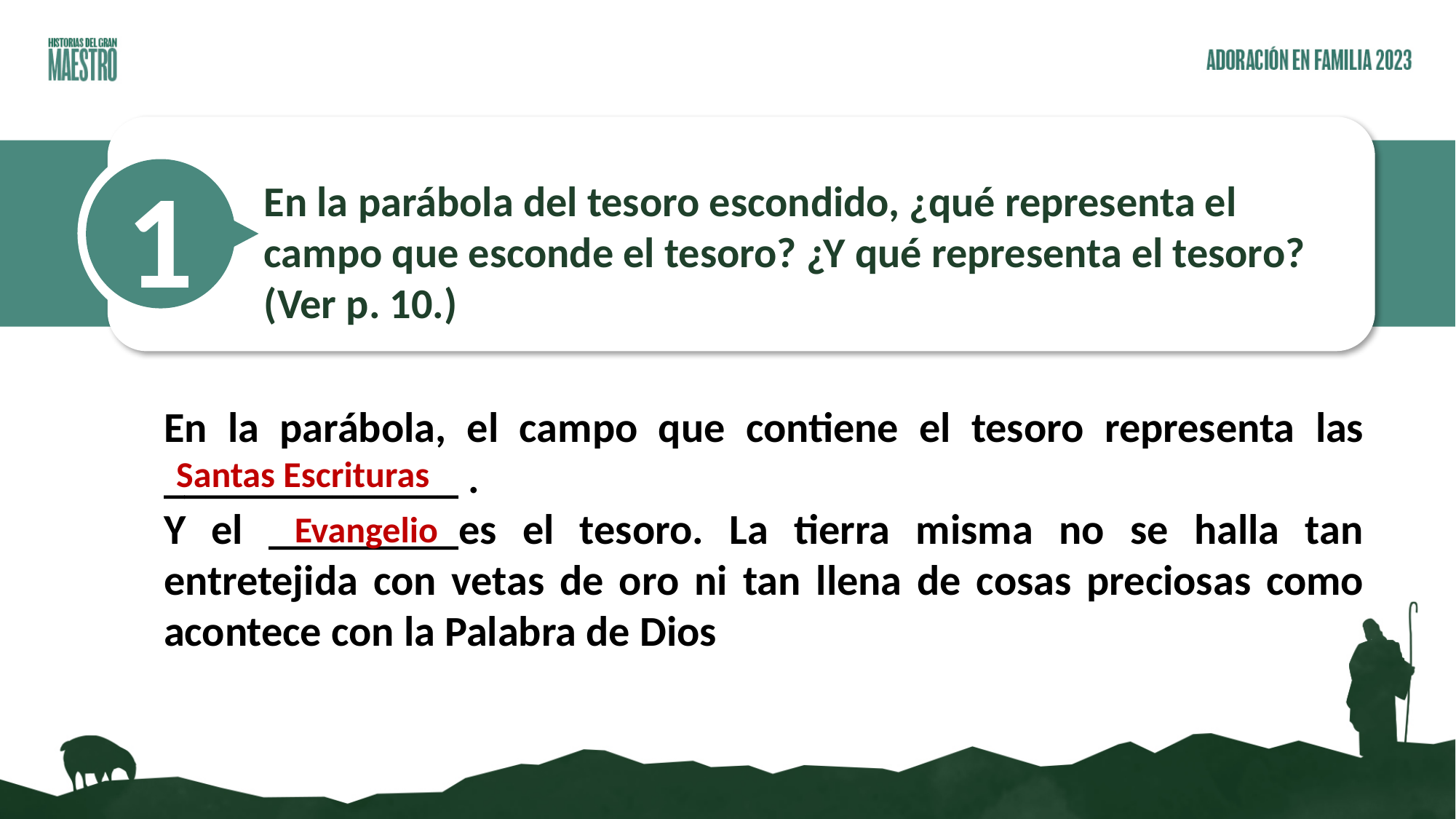

1

En la parábola del tesoro escondido, ¿qué representa el campo que esconde el tesoro? ¿Y qué representa el tesoro? (Ver p. 10.)
En la parábola, el campo que contiene el tesoro representa las ______________ .
Y el _________es el tesoro. La tierra misma no se halla tan entretejida con vetas de oro ni tan llena de cosas preciosas como acontece con la Palabra de Dios
Santas Escrituras
Evangelio